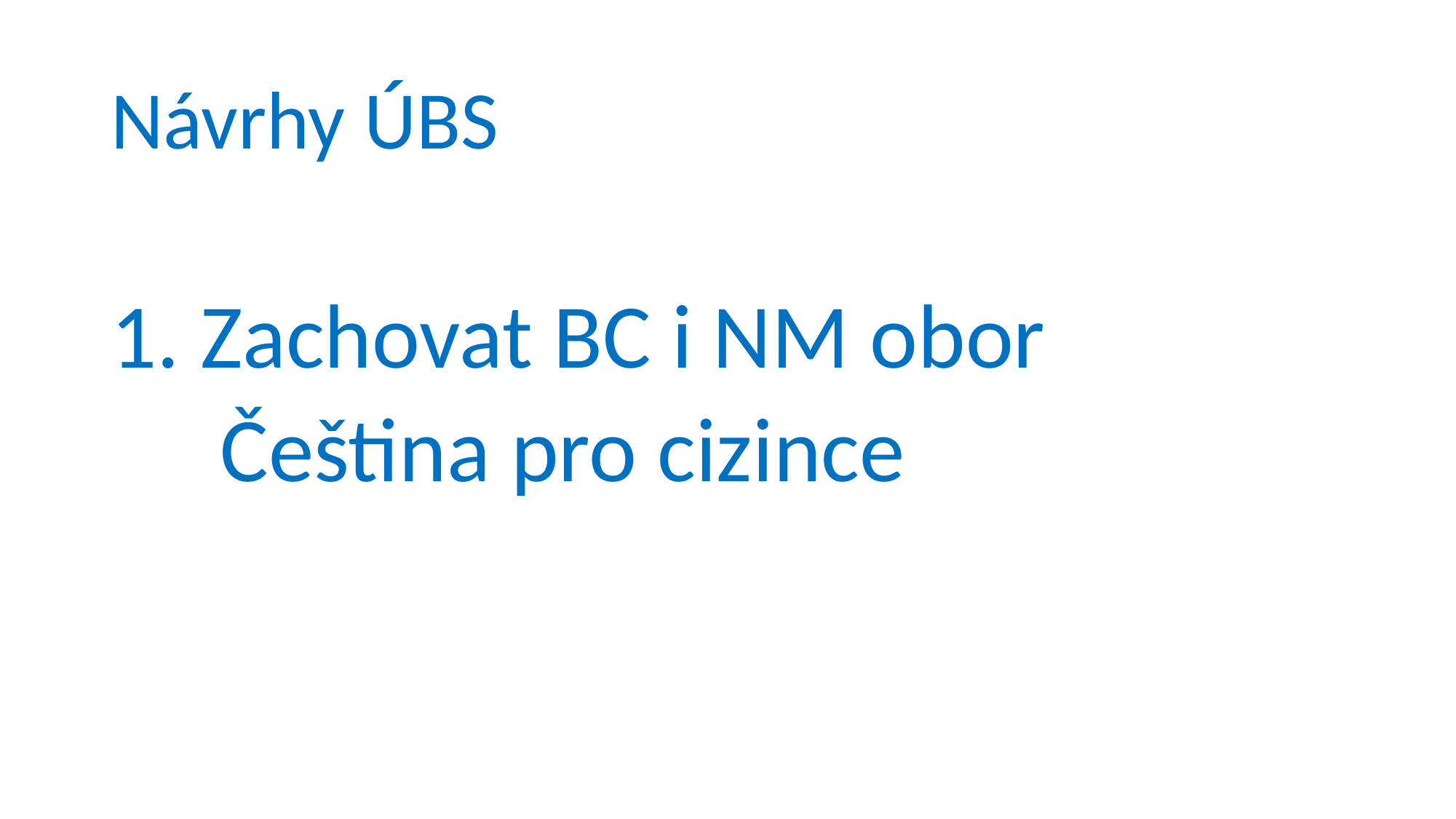

# Návrhy ÚBS

1. Zachovat BC i NM obor
	Čeština pro cizince